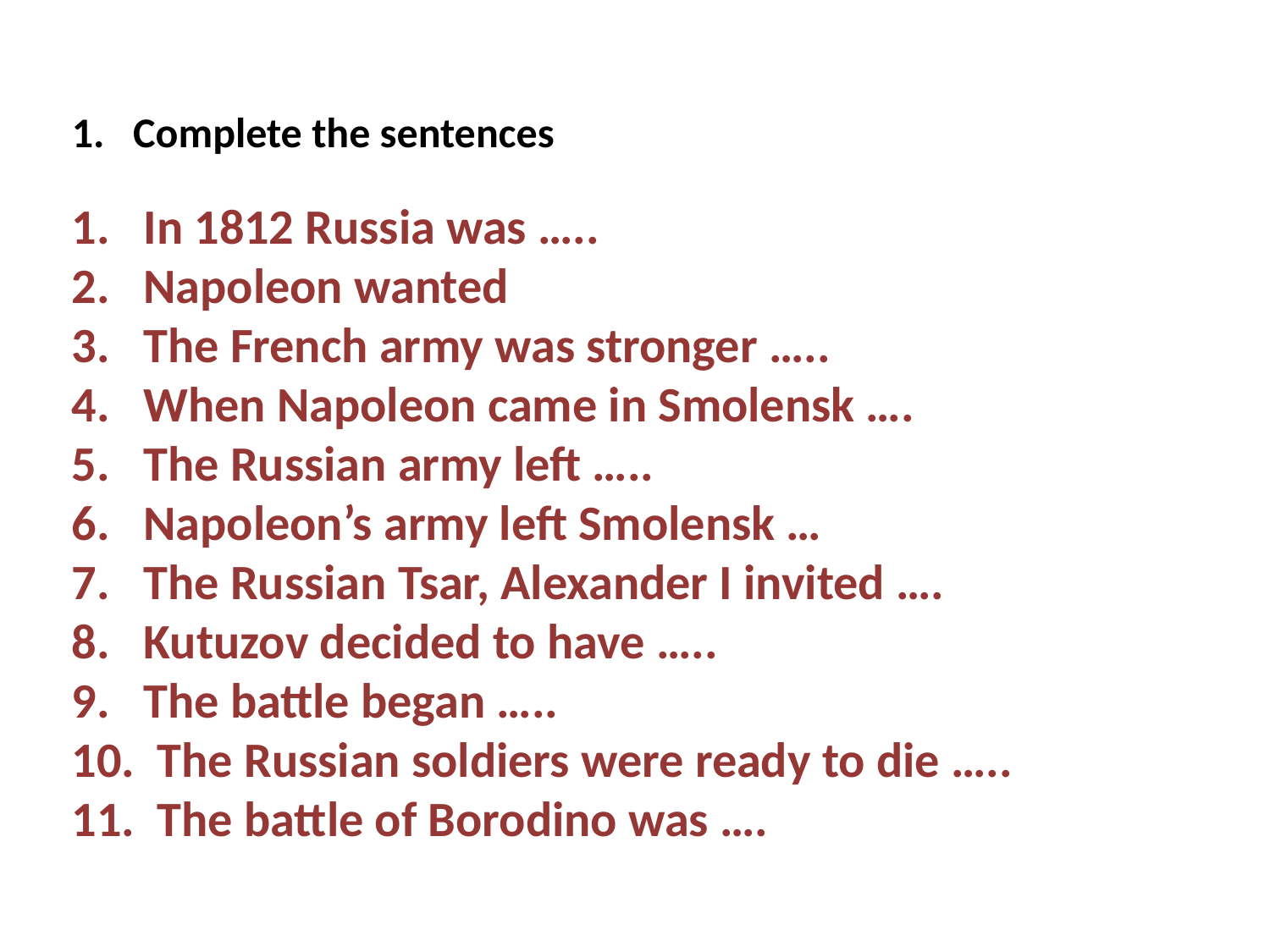

1.   Complete the sentences
1.   In 1812 Russia was …..
2.   Napoleon wanted
3.   The French army was stronger …..
4.   When Napoleon came in Smolensk ….
5.   The Russian army left …..
6.   Napoleon’s army left Smolensk …
7.   The Russian Tsar, Alexander I invited ….
8.   Kutuzov decided to have …..
9.   The battle began …..
10.  The Russian soldiers were ready to die …..
11.  The battle of Borodino was ….